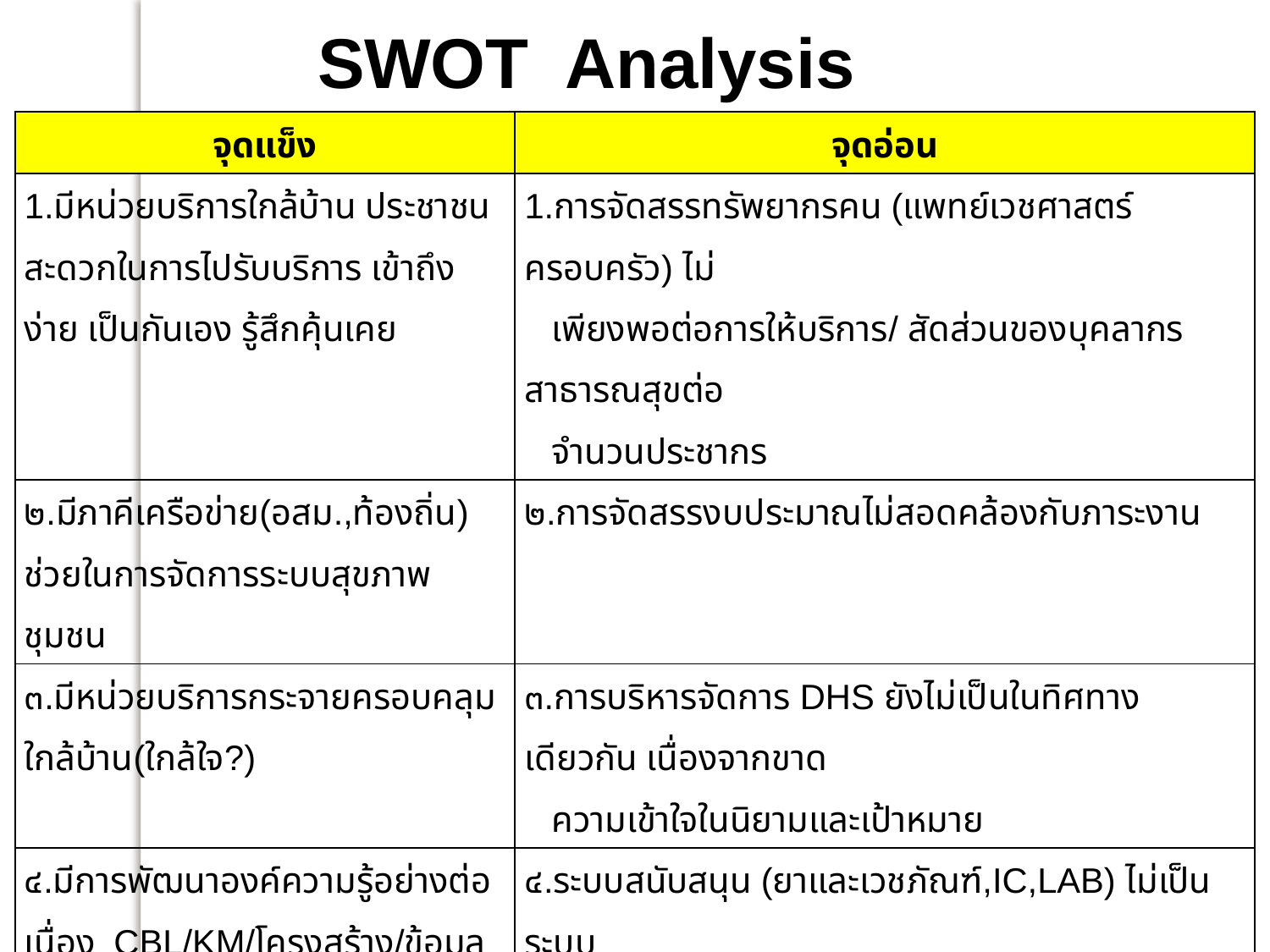

SWOT  Analysis
| จุดแข็ง | จุดอ่อน |
| --- | --- |
| 1.มีหน่วยบริการใกล้บ้าน ประชาชนสะดวกในการไปรับบริการ เข้าถึงง่าย เป็นกันเอง รู้สึกคุ้นเคย | 1.การจัดสรรทรัพยากรคน (แพทย์เวชศาสตร์ครอบครัว) ไม่ เพียงพอต่อการให้บริการ/ สัดส่วนของบุคลากรสาธารณสุขต่อ จำนวนประชากร |
| ๒.มีภาคีเครือข่าย(อสม.,ท้องถิ่น) ช่วยในการจัดการระบบสุขภาพชุมชน | ๒.การจัดสรรงบประมาณไม่สอดคล้องกับภาระงาน |
| ๓.มีหน่วยบริการกระจายครอบคลุม ใกล้บ้าน(ใกล้ใจ?) | ๓.การบริหารจัดการ DHS ยังไม่เป็นในทิศทางเดียวกัน เนื่องจากขาด ความเข้าใจในนิยามและเป้าหมาย |
| ๔.มีการพัฒนาองค์ความรู้อย่างต่อเนื่อง CBL/KM/โครงสร้าง/ข้อมูลสารสนเทศ | ๔.ระบบสนับสนุน (ยาและเวชภัณฑ์,IC,LAB) ไม่เป็นระบบ เดียวกันทั้งจังหวัด |
| ๕.มีระบบข้อมูลรายบุคคลและครอบครัว | ๕.ระบบข้อมูล ระบบสารสนเทศ ไม่รองรับการนำไปใช้ และยังไม่ เชื่อมโยงการใช้บริการทุกระดับ |
|  | ๖.ขาดแนวทางการเชื่อมโยงบริการจาก Service Plan สาขา อื่นๆ ในการดำเนินงานในหน่วยบริการปฐมภูมิ |